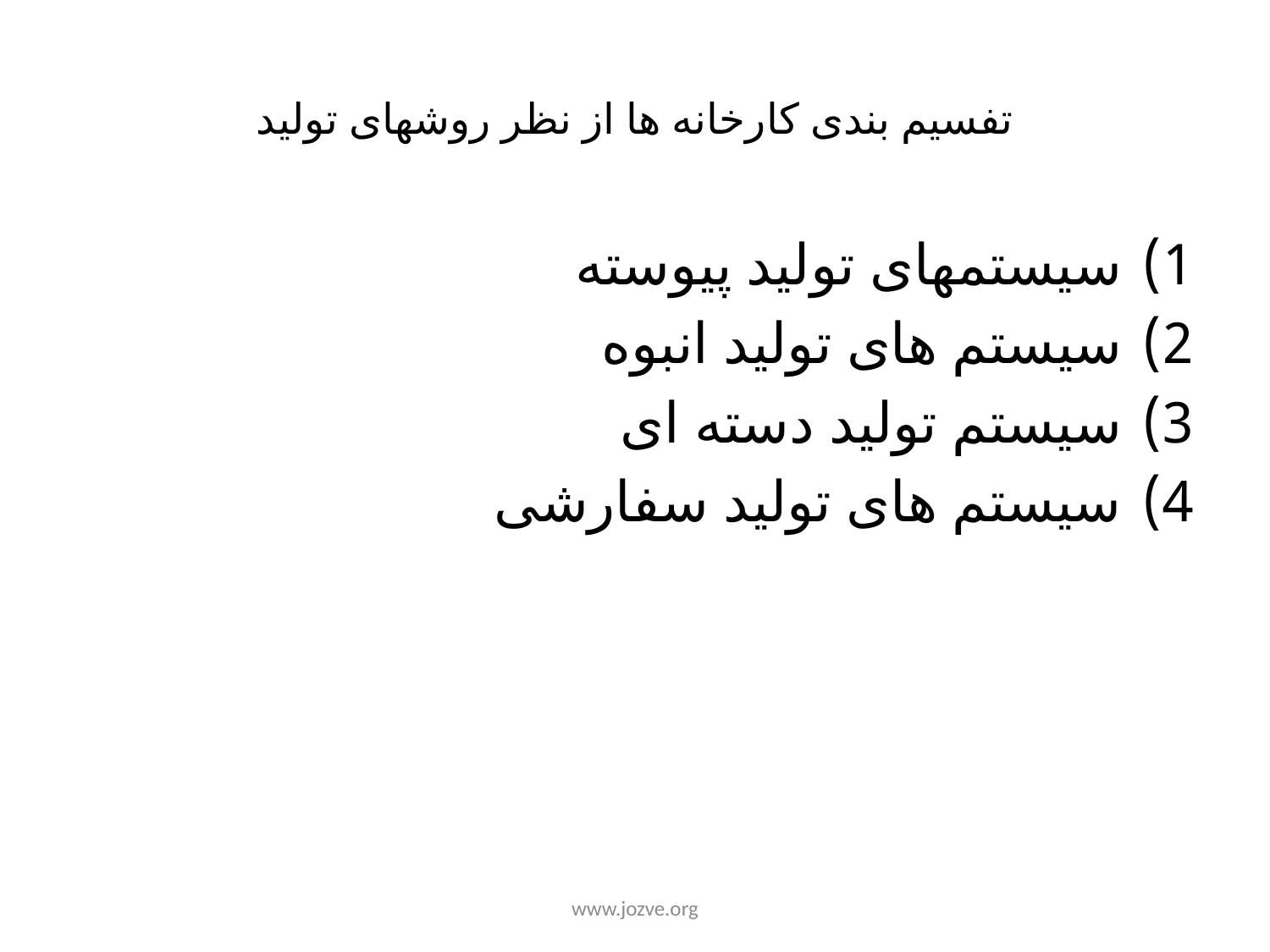

# تفسیم بندی کارخانه ها از نظر روشهای تولید
سیستمهای تولید پیوسته
سیستم های تولید انبوه
سیستم تولید دسته ای
سیستم های تولید سفارشی
www.jozve.org